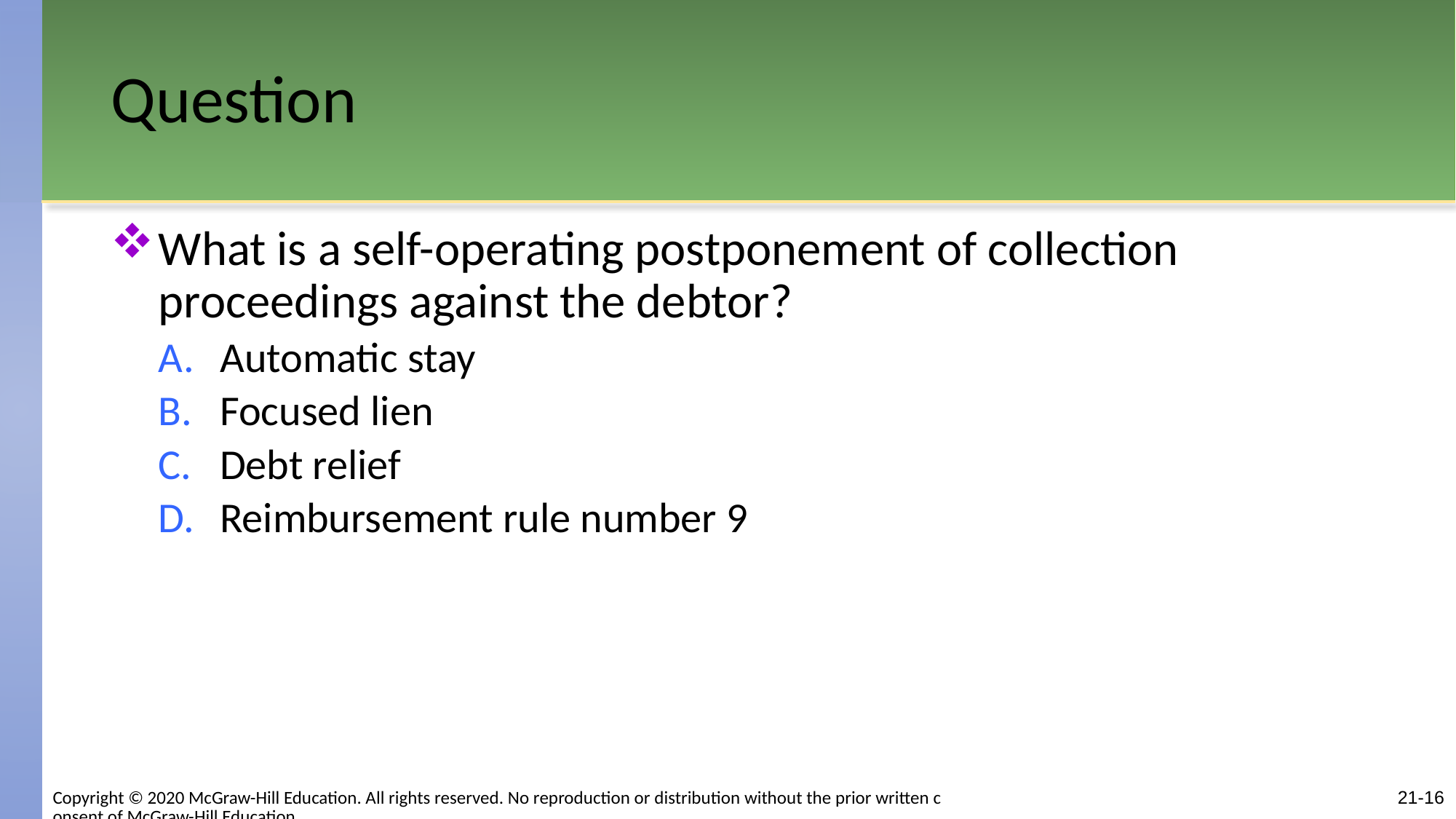

# Question
What is a self-operating postponement of collection proceedings against the debtor?
Automatic stay
Focused lien
Debt relief
Reimbursement rule number 9
Copyright © 2020 McGraw-Hill Education. All rights reserved. No reproduction or distribution without the prior written consent of McGraw-Hill Education.
21-16